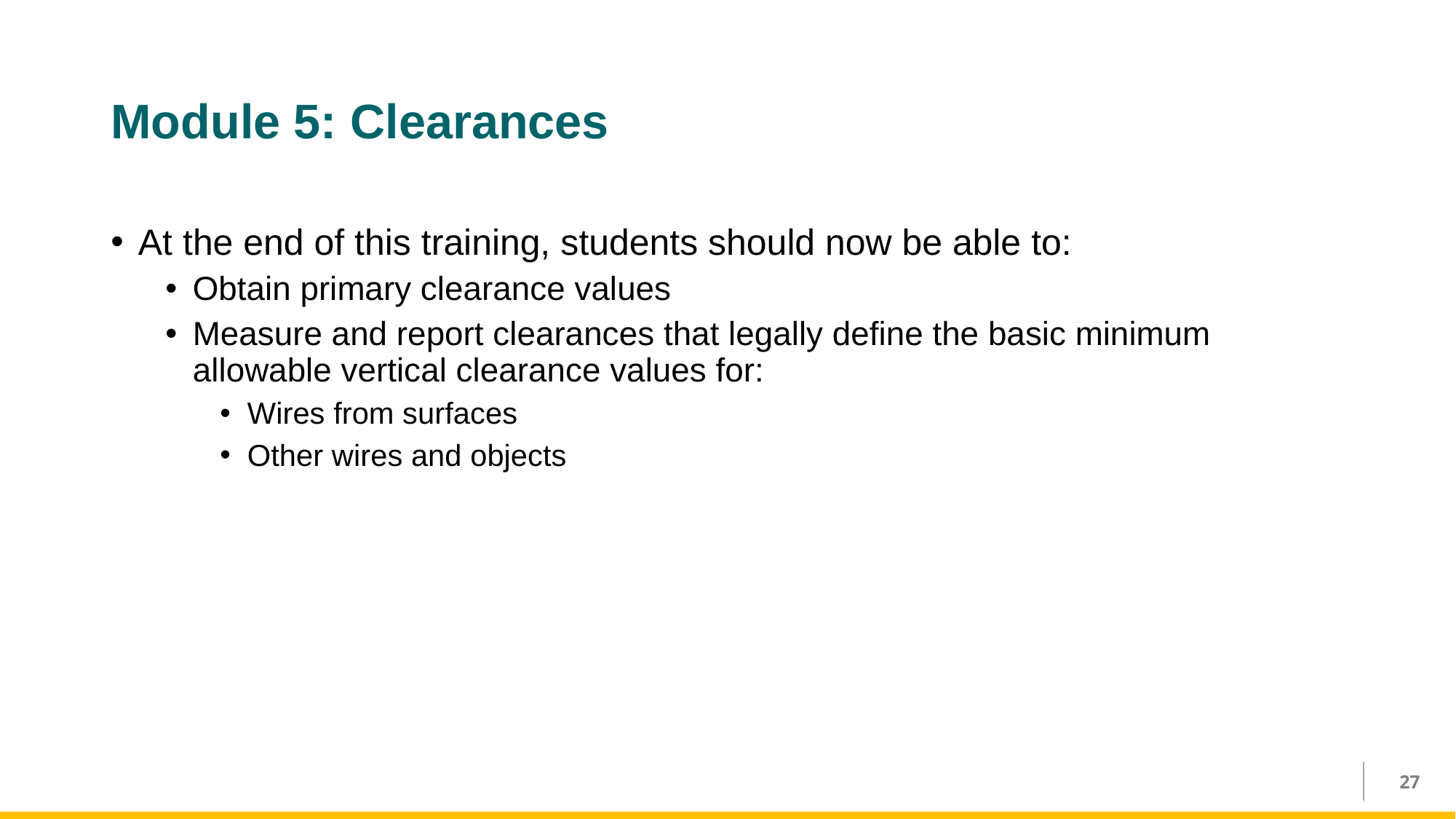

# Module 5: Clearances
At the end of this training, students should now be able to:
Obtain primary clearance values ​
Measure and report clearances that legally define the basic minimum allowable vertical clearance values for:​
Wires from surfaces​
Other wires and objects​